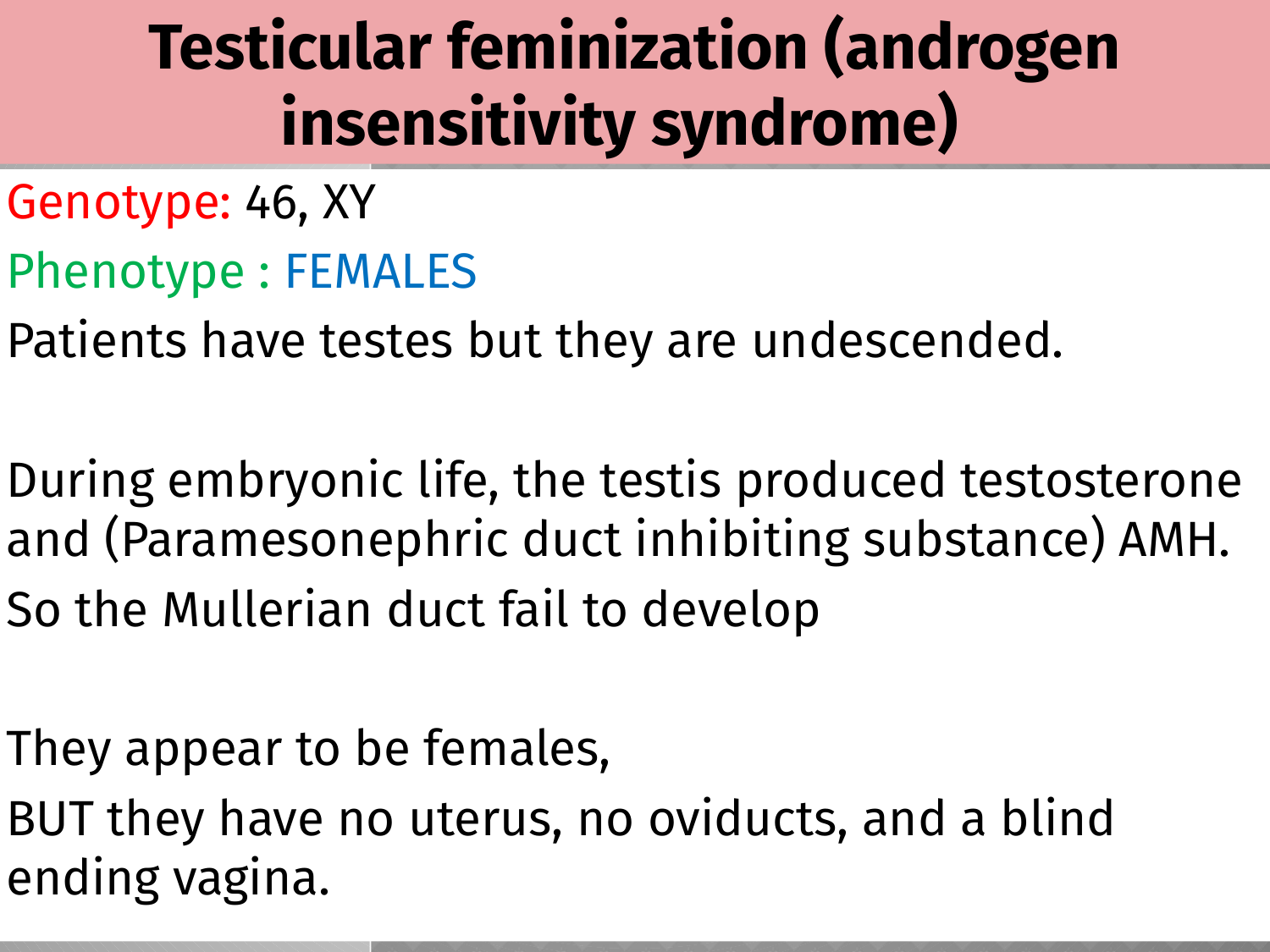

Testicular feminization (androgen insensitivity syndrome)
Genotype: 46, XY
Phenotype : FEMALES
Patients have testes but they are undescended.

During embryonic life, the testis produced testosterone and (Paramesonephric duct inhibiting substance) AMH.
So the Mullerian duct fail to develop

They appear to be females,
BUT they have no uterus, no oviducts, and a blind ending vagina.